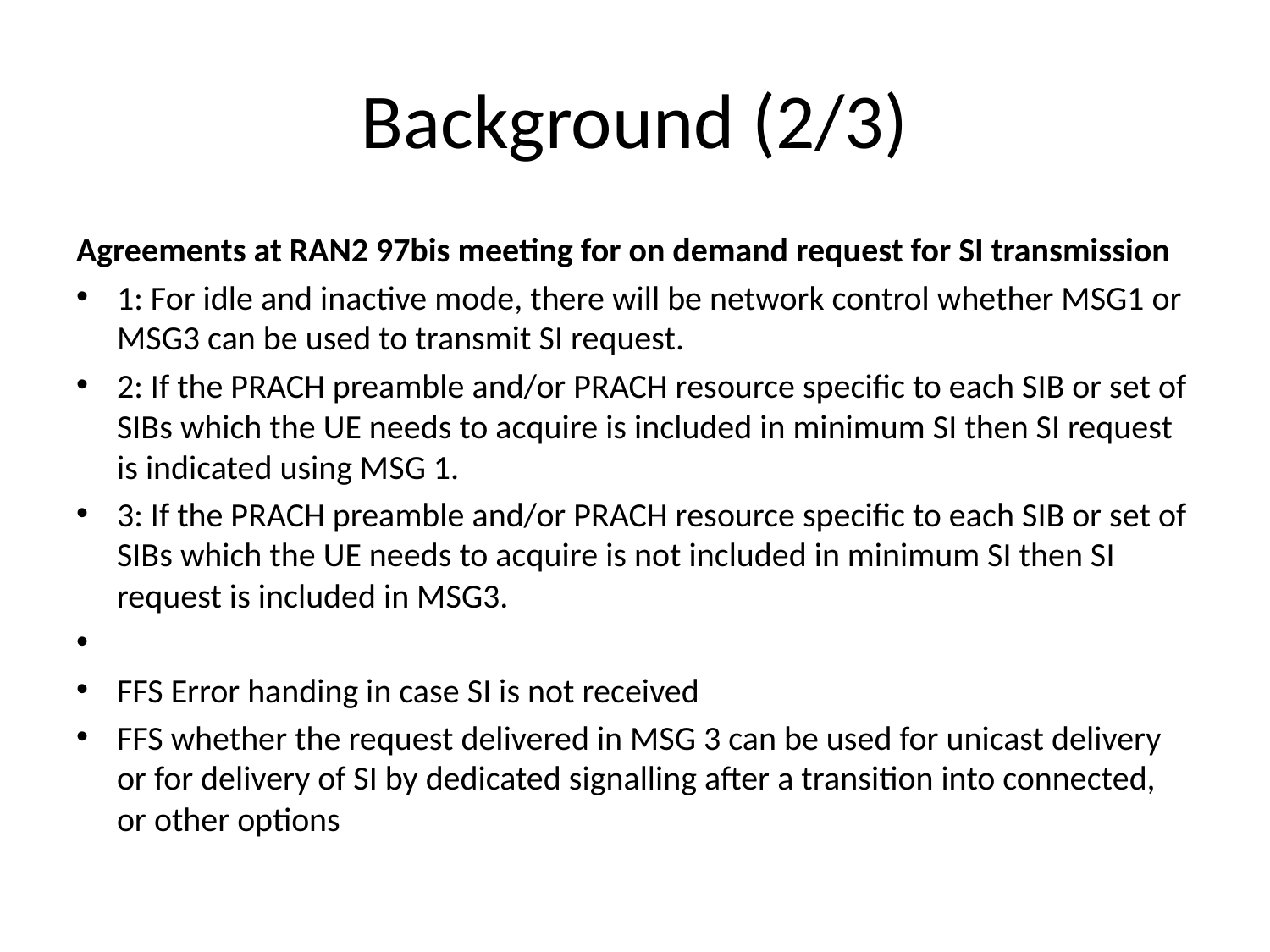

# Background (2/3)
Agreements at RAN2 97bis meeting for on demand request for SI transmission
1: For idle and inactive mode, there will be network control whether MSG1 or MSG3 can be used to transmit SI request.
2: If the PRACH preamble and/or PRACH resource specific to each SIB or set of SIBs which the UE needs to acquire is included in minimum SI then SI request is indicated using MSG 1.
3: If the PRACH preamble and/or PRACH resource specific to each SIB or set of SIBs which the UE needs to acquire is not included in minimum SI then SI request is included in MSG3.

FFS Error handing in case SI is not received
FFS whether the request delivered in MSG 3 can be used for unicast delivery or for delivery of SI by dedicated signalling after a transition into connected, or other options